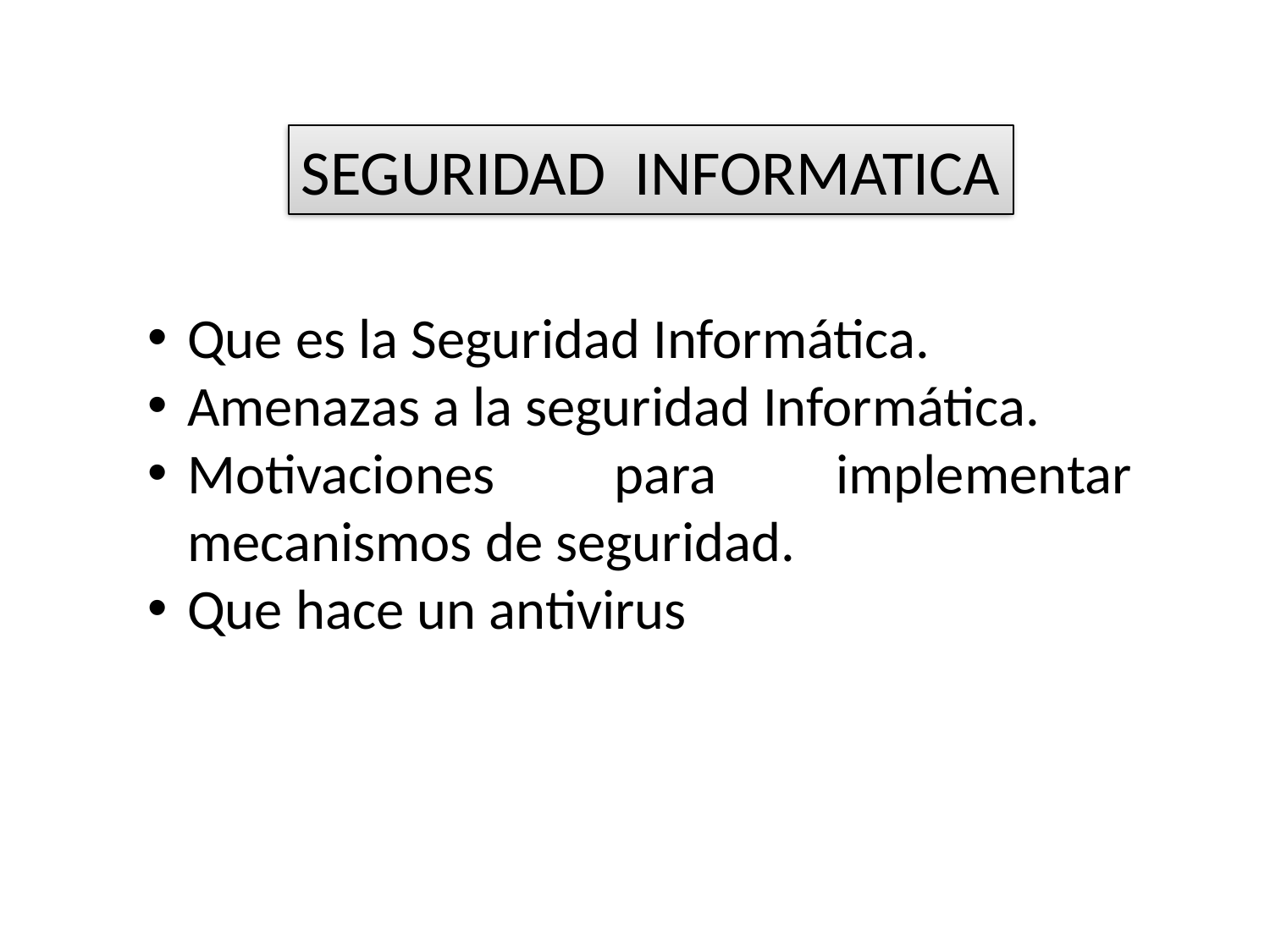

SEGURIDAD  INFORMATICA
Que es la Seguridad Informática.
Amenazas a la seguridad Informática.
Motivaciones para implementar mecanismos de seguridad.
Que hace un antivirus